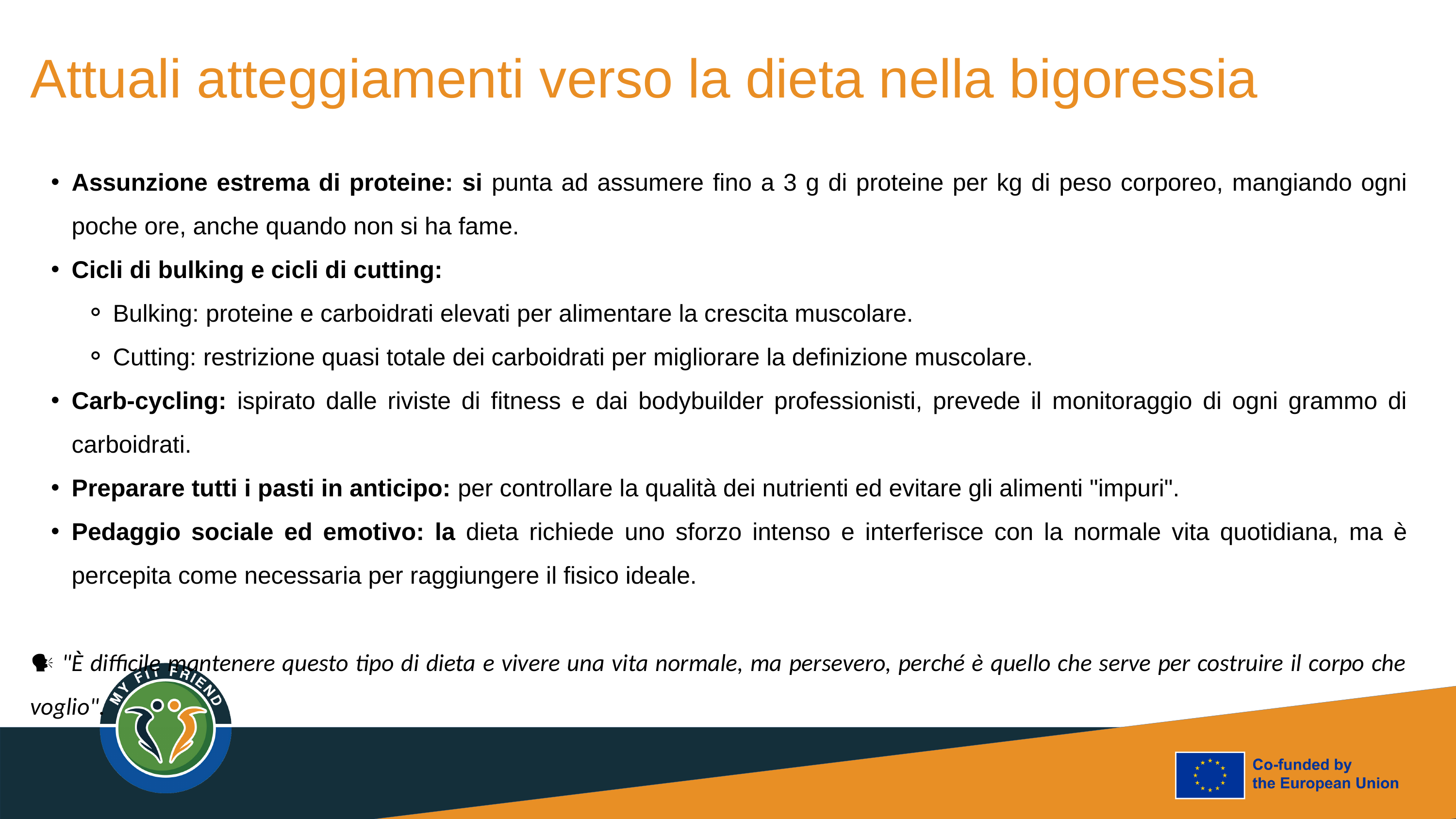

Attuali atteggiamenti verso la dieta nella bigoressia

Assunzione estrema di proteine: si punta ad assumere fino a 3 g di proteine per kg di peso corporeo, mangiando ogni poche ore, anche quando non si ha fame.
Cicli di bulking e cicli di cutting:
Bulking: proteine e carboidrati elevati per alimentare la crescita muscolare.
Cutting: restrizione quasi totale dei carboidrati per migliorare la definizione muscolare.
Carb-cycling: ispirato dalle riviste di fitness e dai bodybuilder professionisti, prevede il monitoraggio di ogni grammo di carboidrati.
Preparare tutti i pasti in anticipo: per controllare la qualità dei nutrienti ed evitare gli alimenti "impuri".
Pedaggio sociale ed emotivo: la dieta richiede uno sforzo intenso e interferisce con la normale vita quotidiana, ma è percepita come necessaria per raggiungere il fisico ideale.

🗣 "È difficile mantenere questo tipo di dieta e vivere una vita normale, ma persevero, perché è quello che serve per costruire il corpo che voglio".